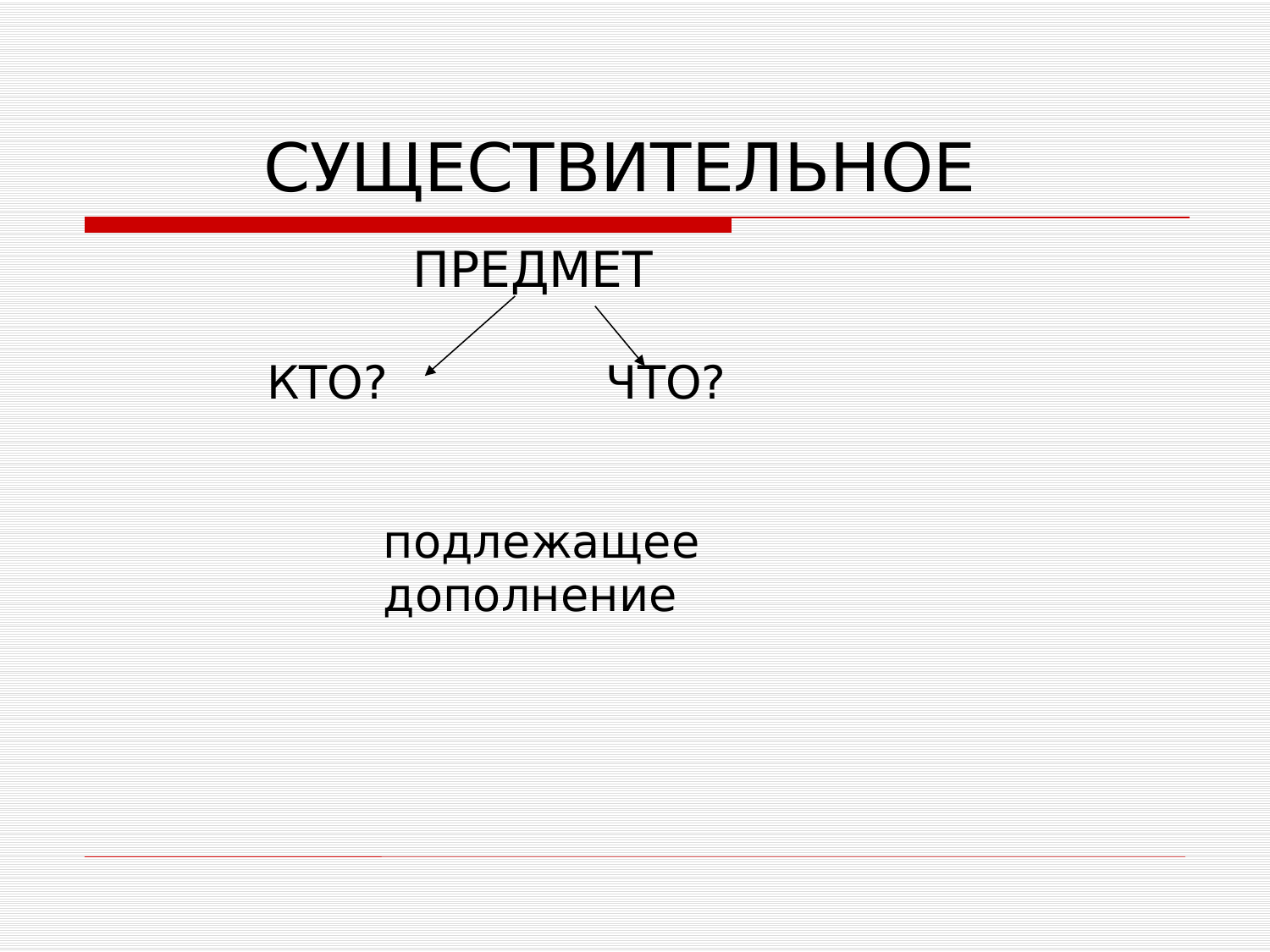

# СУЩЕСТВИТЕЛЬНОЕ
                      ПРЕДМЕТ

            КТО?               ЧТО?

                    подлежащее
                    дополнение